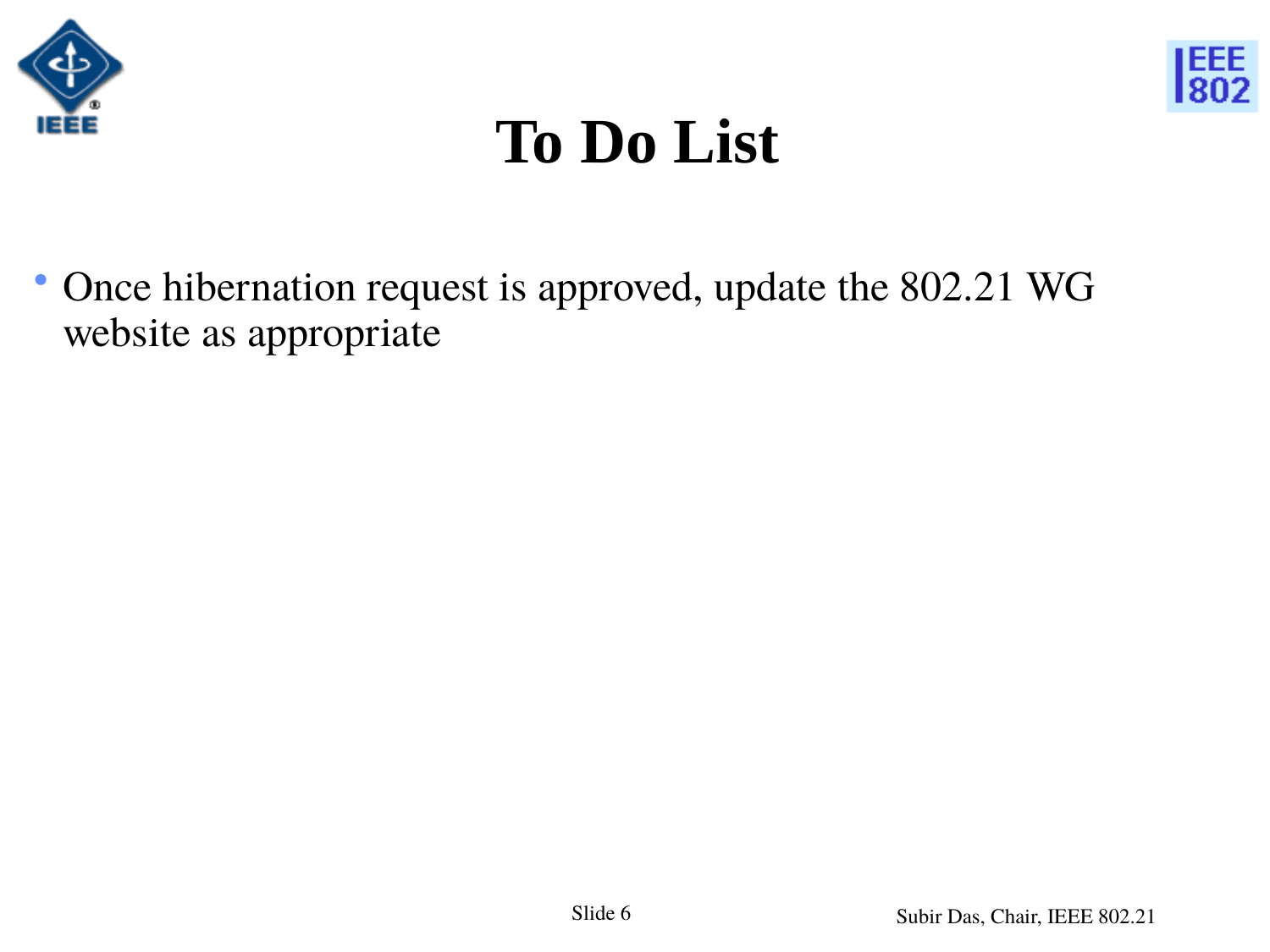

# To Do List

Once hibernation request is approved, update the 802.21 WG website as appropriate

Slide 6
Subir Das, Chair, IEEE 802.21